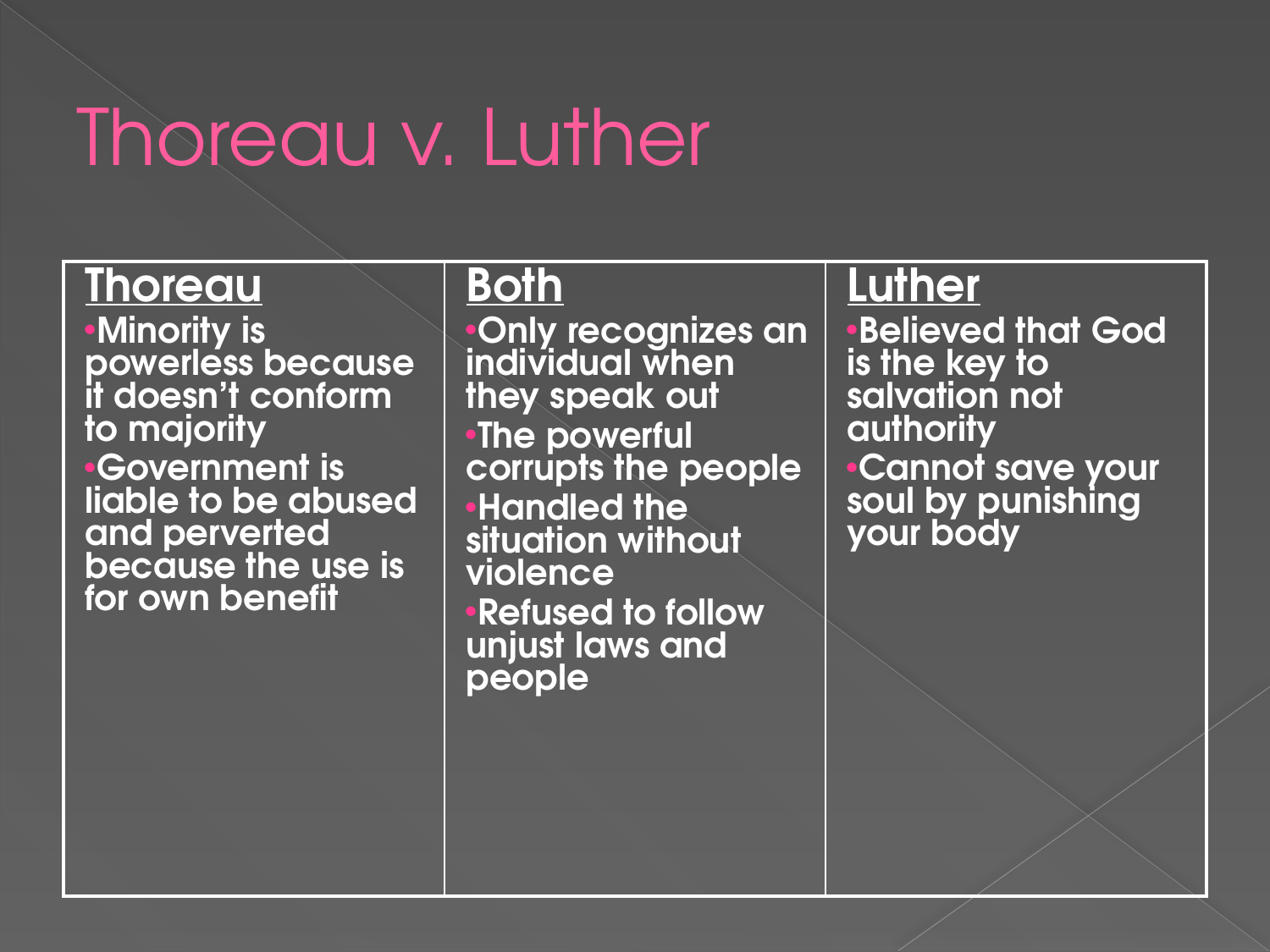

Thoreau v. Luther
| Thoreau Minority is powerless because it doesn’t conform to majority Government is liable to be abused and perverted because the use is for own benefit | Both Only recognizes an individual when they speak out The powerful corrupts the people Handled the situation without violence Refused to follow unjust laws and people | Luther Believed that God is the key to salvation not authority Cannot save your soul by punishing your body |
| --- | --- | --- |